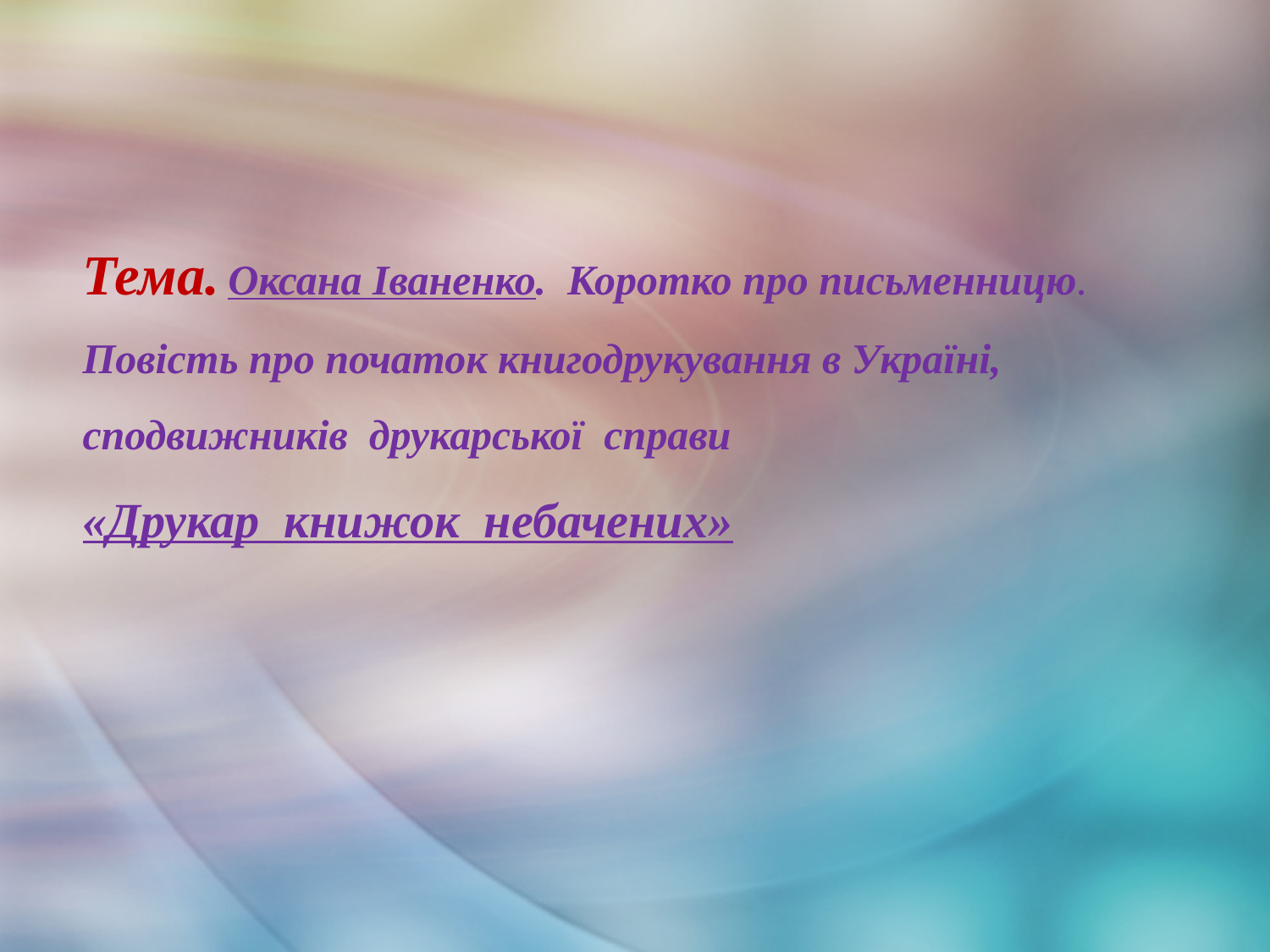

Тема. Оксана Іваненко.  Коротко про письменницю. Повість про початок книгодрукування в Україні,  сподвижників  друкарської  справи
«Друкар  книжок  небачених»